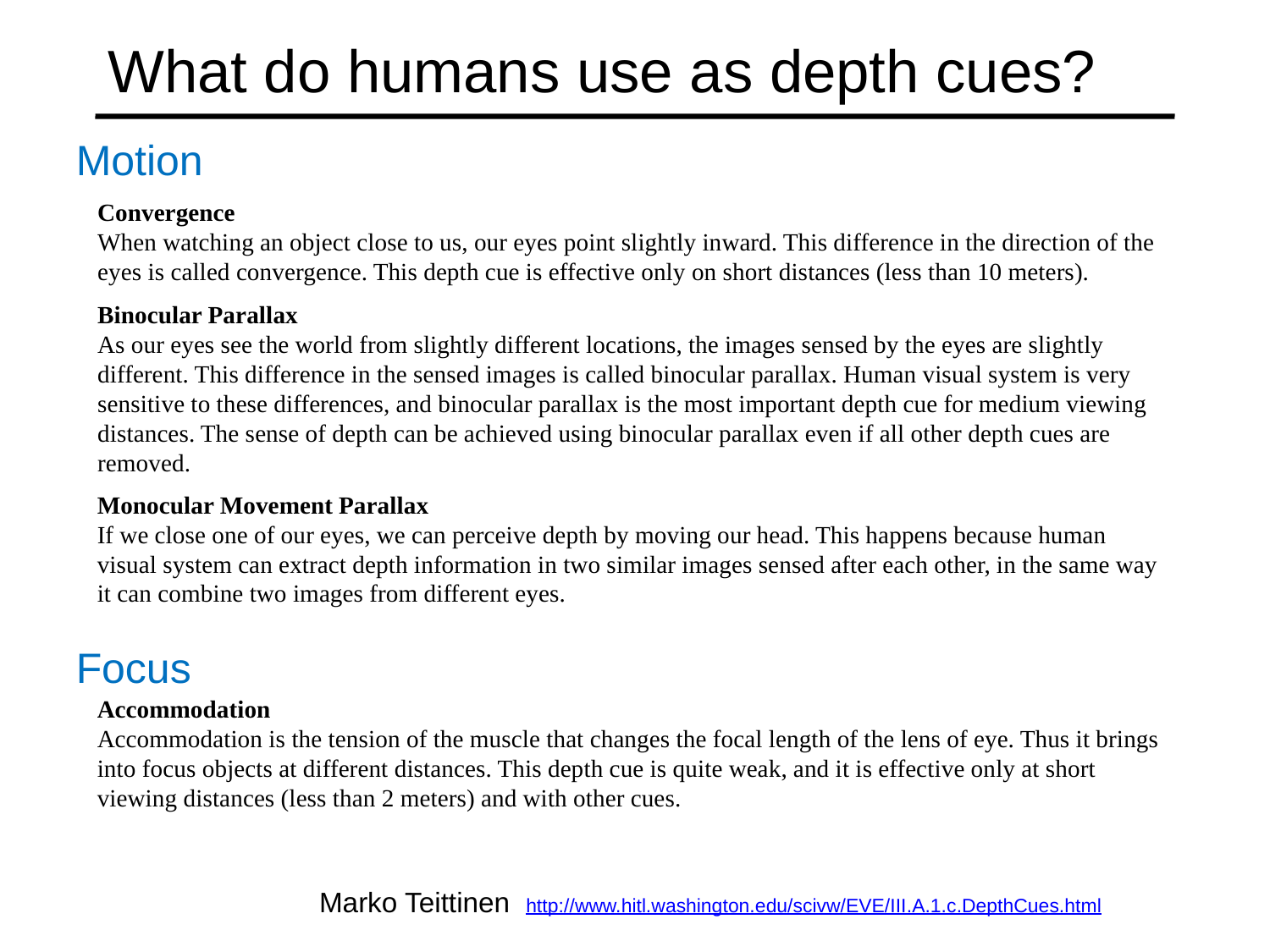

# What do humans use as depth cues?
Motion
Convergence
When watching an object close to us, our eyes point slightly inward. This difference in the direction of the eyes is called convergence. This depth cue is effective only on short distances (less than 10 meters).
Binocular Parallax
As our eyes see the world from slightly different locations, the images sensed by the eyes are slightly different. This difference in the sensed images is called binocular parallax. Human visual system is very sensitive to these differences, and binocular parallax is the most important depth cue for medium viewing distances. The sense of depth can be achieved using binocular parallax even if all other depth cues are removed.

Monocular Movement Parallax
If we close one of our eyes, we can perceive depth by moving our head. This happens because human visual system can extract depth information in two similar images sensed after each other, in the same way it can combine two images from different eyes.

Focus
Accommodation
Accommodation is the tension of the muscle that changes the focal length of the lens of eye. Thus it brings into focus objects at different distances. This depth cue is quite weak, and it is effective only at short viewing distances (less than 2 meters) and with other cues.
Marko Teittinen  http://www.hitl.washington.edu/scivw/EVE/III.A.1.c.DepthCues.html